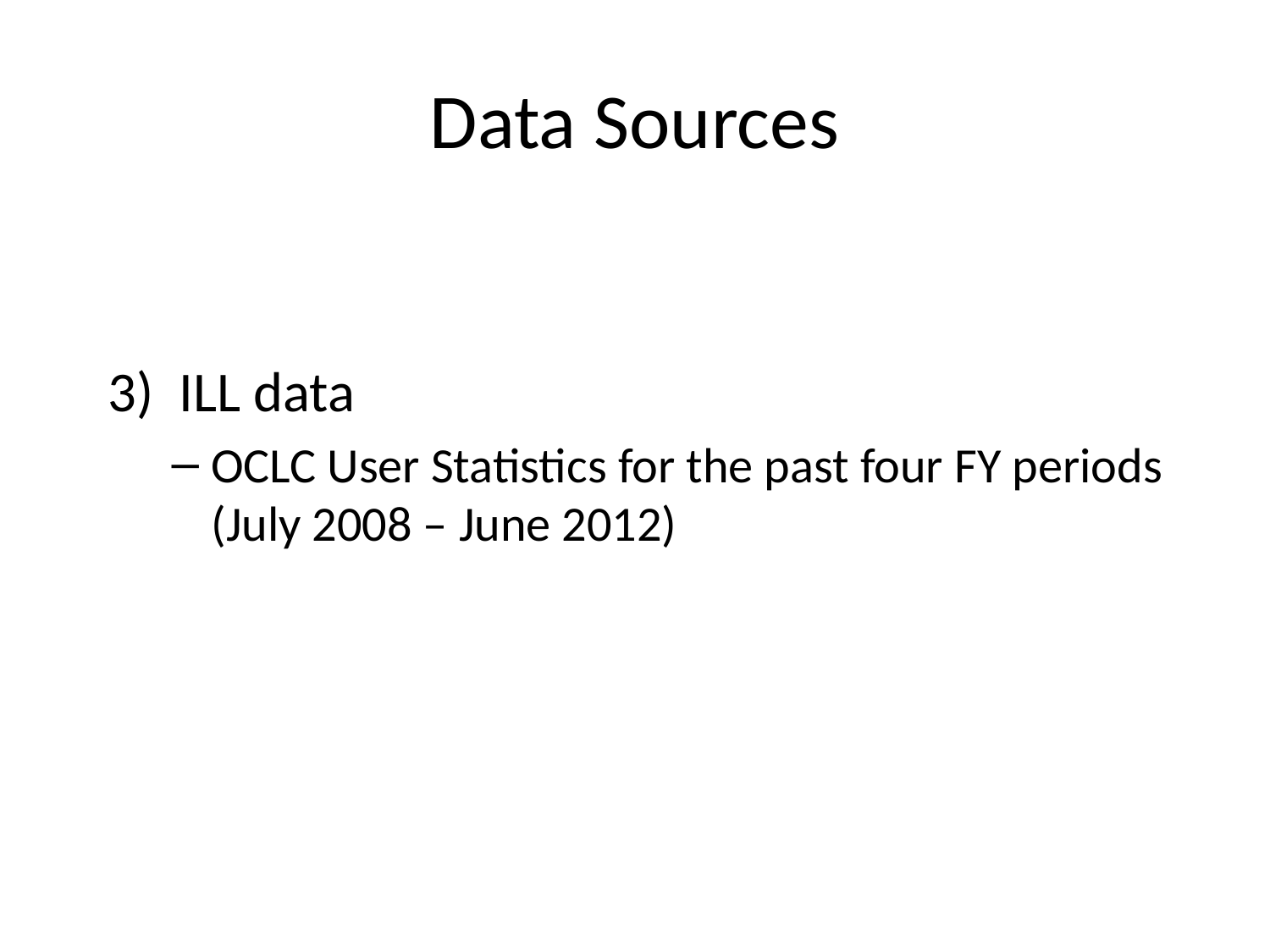

# Data Sources
ILL data
OCLC User Statistics for the past four FY periods (July 2008 – June 2012)